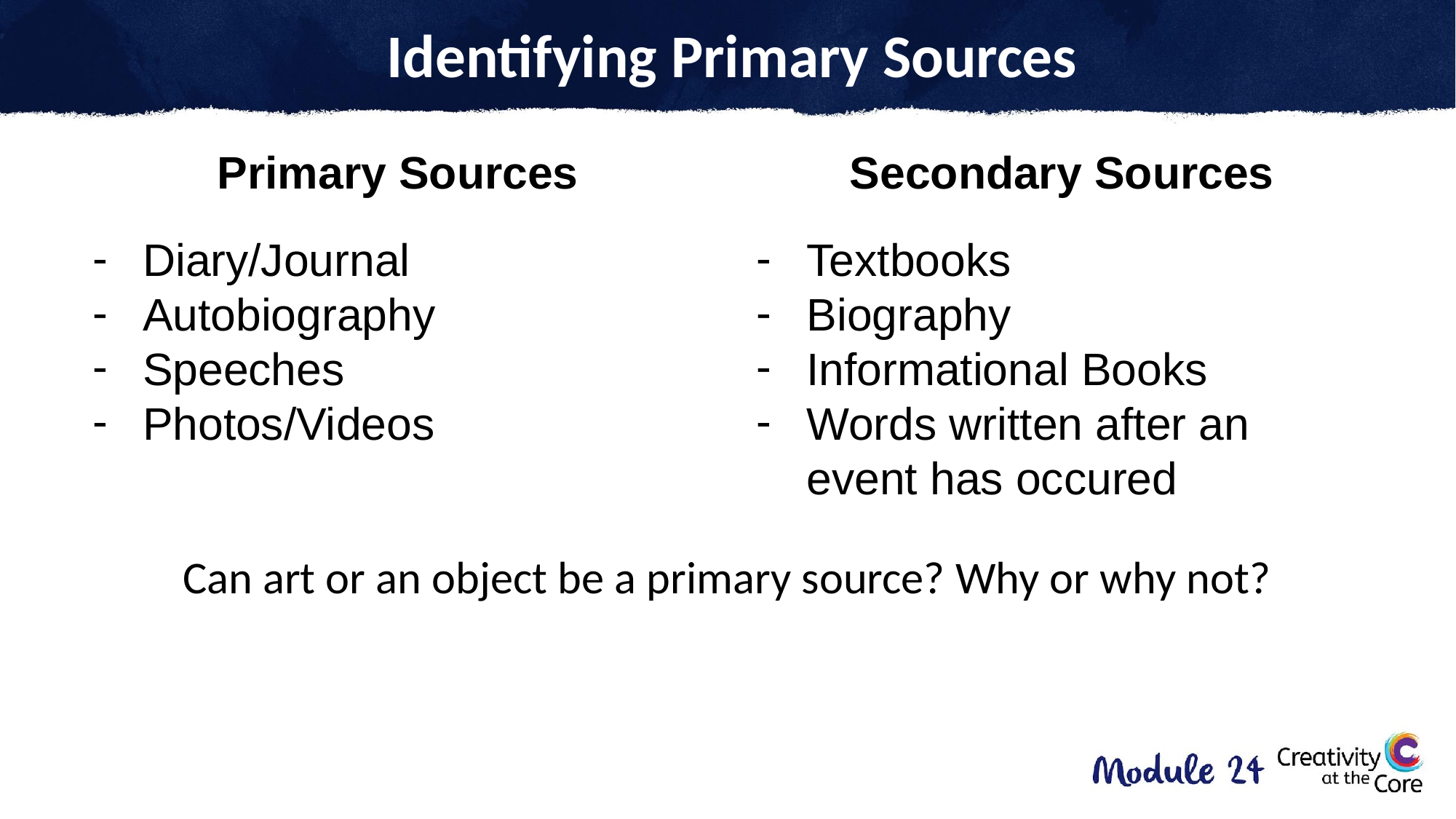

# Identifying Primary Sources
Primary Sources

Diary/Journal
Autobiography
Speeches
Photos/Videos
Secondary Sources

Textbooks
Biography
Informational Books
Words written after an event has occured
Can art or an object be a primary source? Why or why not?